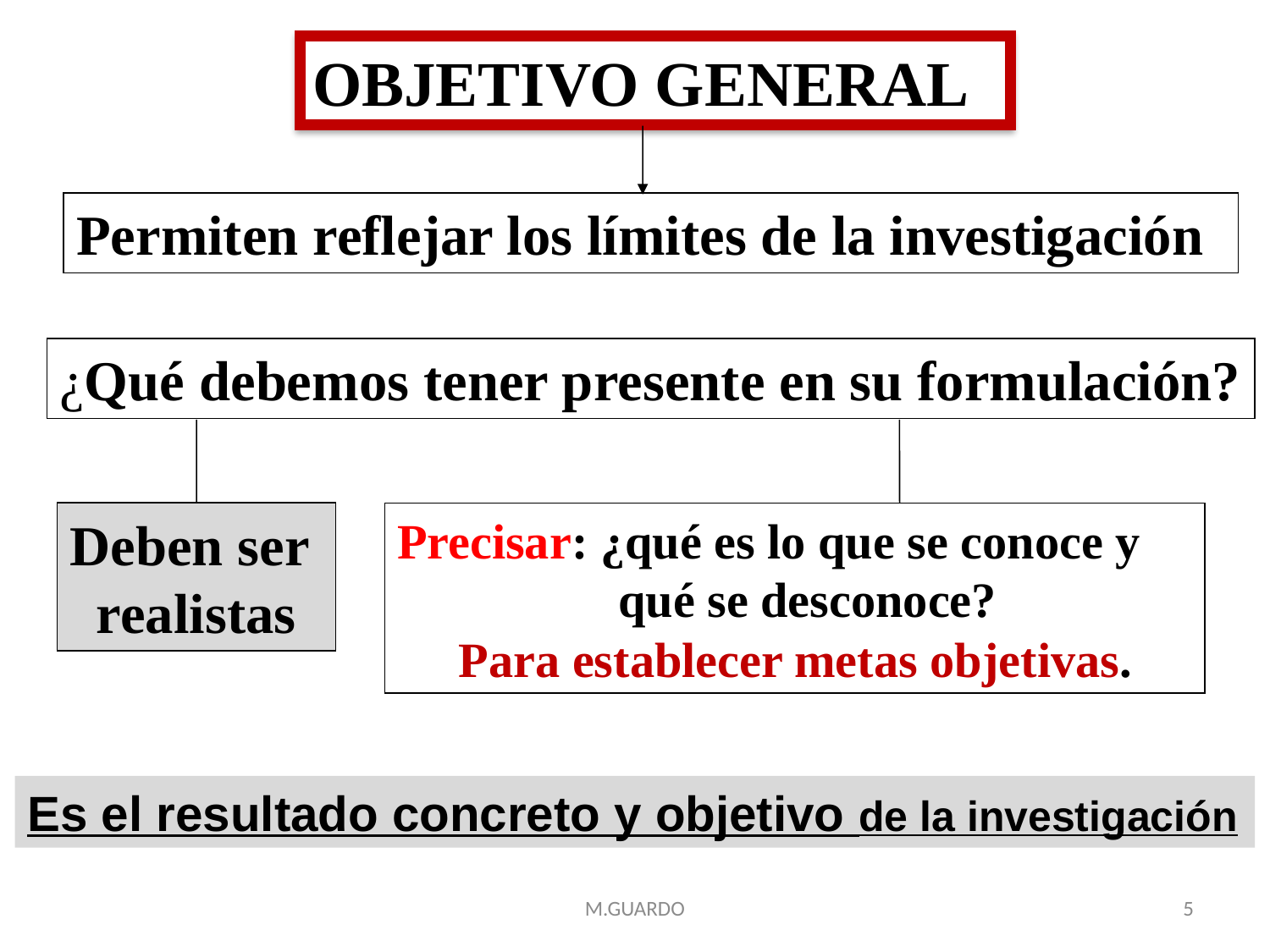

OBJETIVO GENERAL

Permiten reflejar los límites de la investigación
¿Qué debemos tener presente en su formulación?

Deben ser
realistas
Precisar: ¿qué es lo que se conoce y
                  qué se desconoce?
     Para establecer metas objetivas.
Es el resultado concreto y objetivo de la investigación
M.GUARDO
5